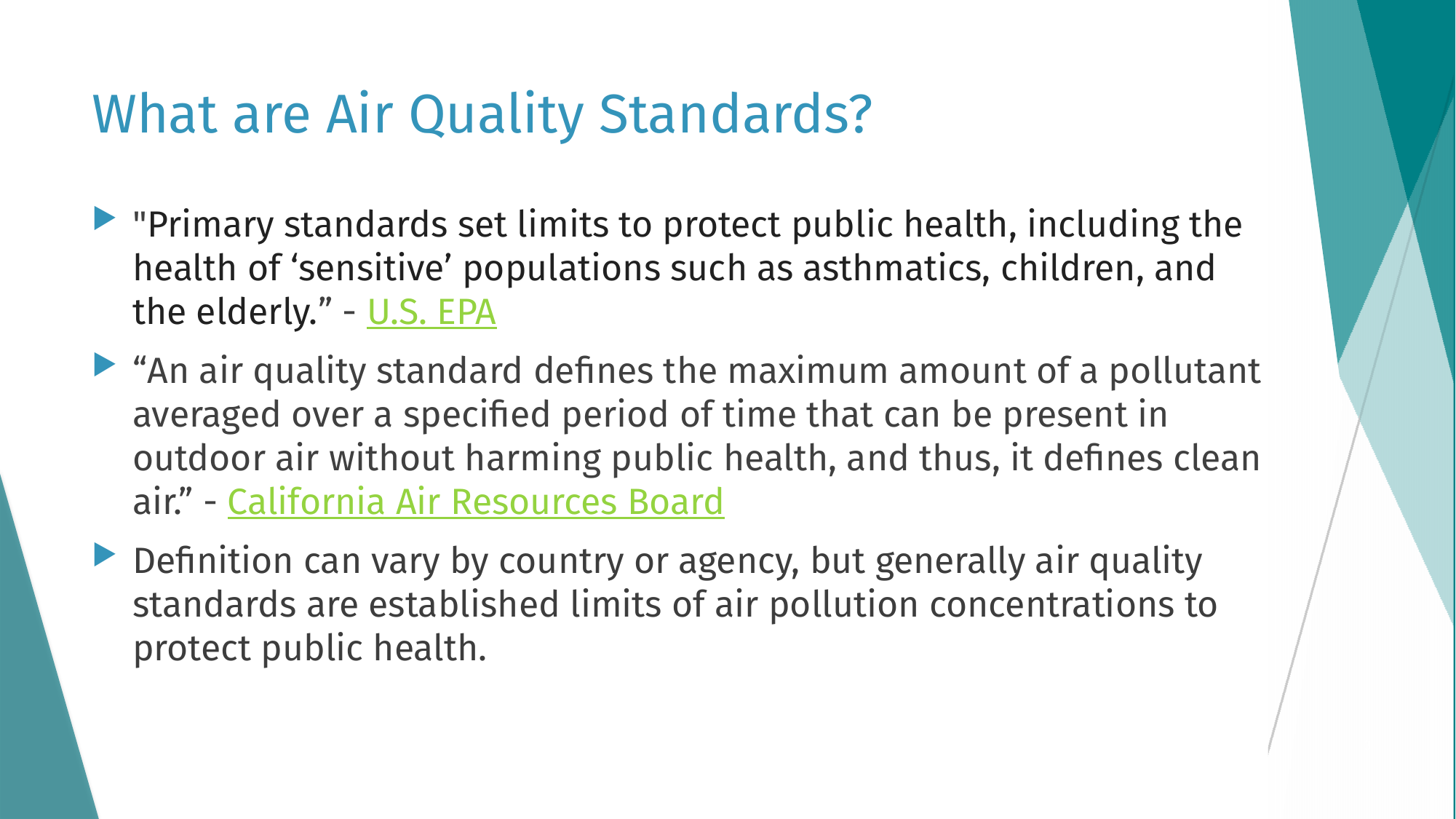

# What are Air Quality Standards?
"Primary standards set limits to protect public health, including the health of ‘sensitive’ populations such as asthmatics, children, and the elderly.” - U.S. EPA
“An air quality standard defines the maximum amount of a pollutant averaged over a specified period of time that can be present in outdoor air without harming public health, and thus, it defines clean air.” - California Air Resources Board
Definition can vary by country or agency, but generally air quality standards are established limits of air pollution concentrations to protect public health.
3